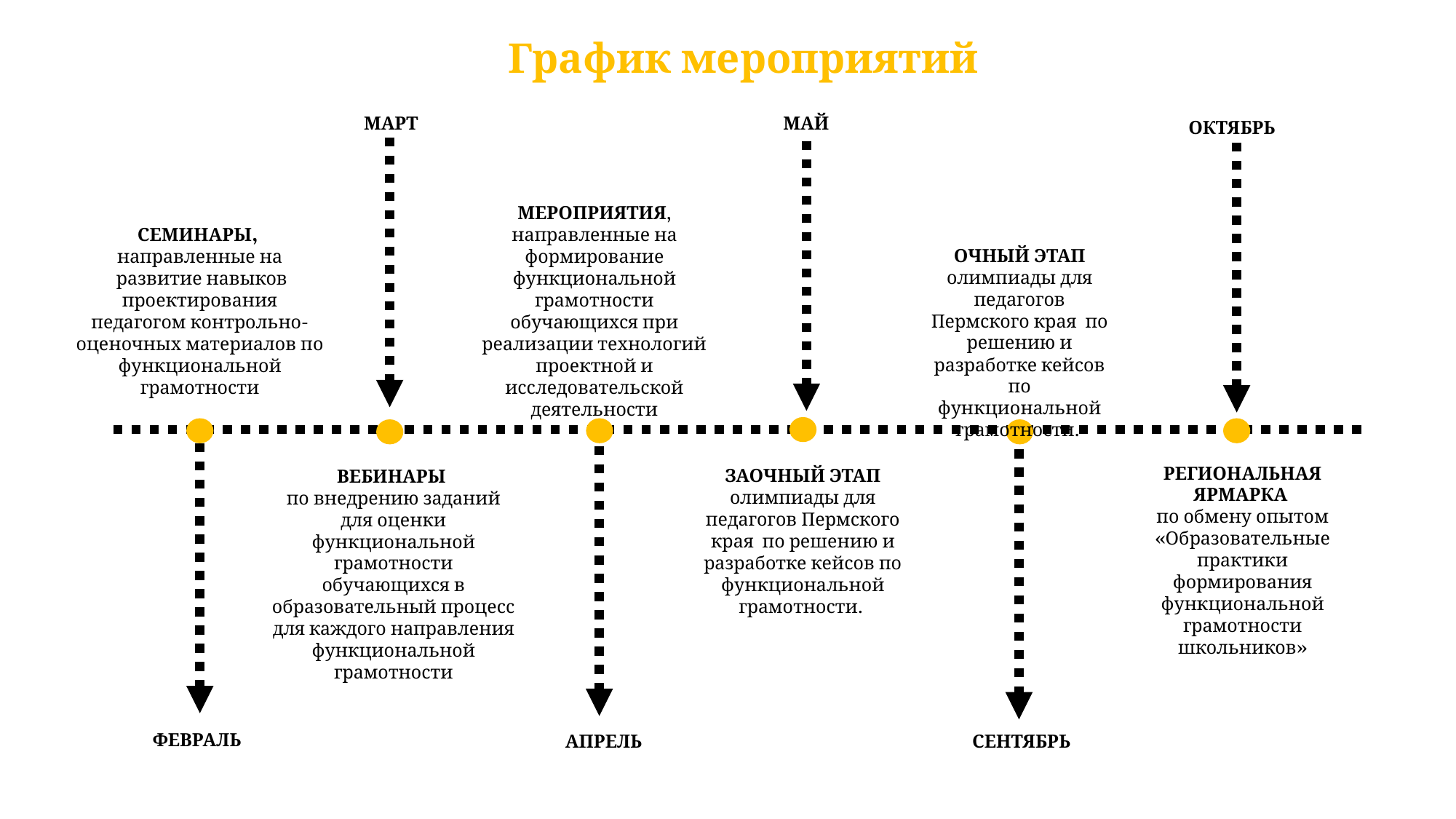

График мероприятий
МАРТ
МАЙ
ОКТЯБРЬ
МЕРОПРИЯТИЯ, направленные на формирование функциональной грамотности обучающихся при реализации технологий проектной и исследовательской деятельности
СЕМИНАРЫ,
направленные на
 развитие навыков проектирования педагогом контрольно-оценочных материалов по функциональной грамотности
ОЧНЫЙ ЭТАП
олимпиады для педагогов Пермского края  по решению и разработке кейсов по функциональной грамотности.

РЕГИОНАЛЬНАЯ ЯРМАРКА
по обмену опытом «Образовательные практики формирования функциональной грамотности школьников»
ЗАОЧНЫЙ ЭТАП
олимпиады для педагогов Пермского края  по решению и разработке кейсов по функциональной грамотности.

ВЕБИНАРЫ
по внедрению заданий для оценки функциональной грамотности обучающихся в образовательный процесс для каждого направления функциональной грамотности
ФЕВРАЛЬ
АПРЕЛЬ
СЕНТЯБРЬ